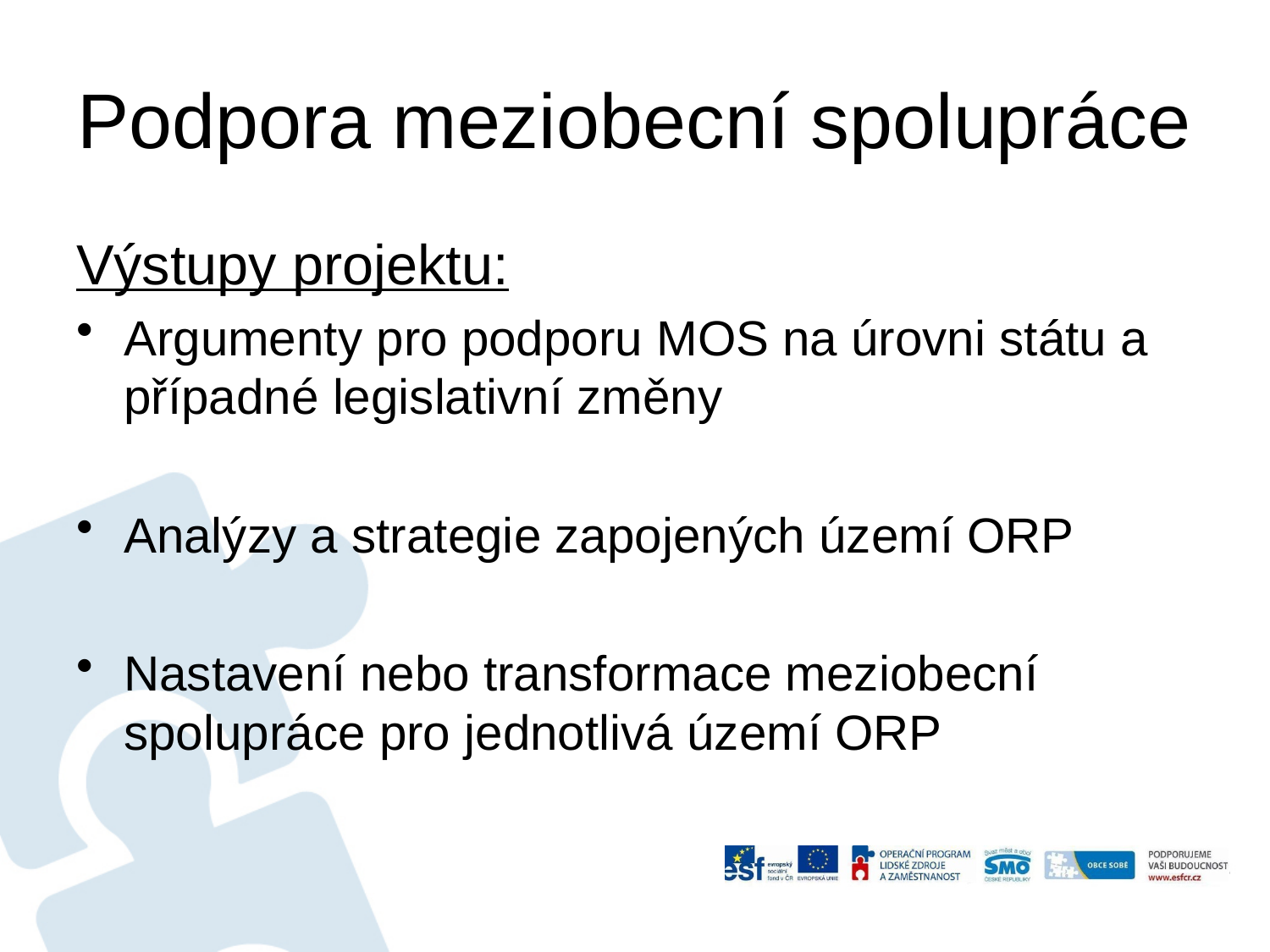

# Podpora meziobecní spolupráce
Výstupy projektu:
Argumenty pro podporu MOS na úrovni státu a případné legislativní změny

Analýzy a strategie zapojených území ORP

Nastavení nebo transformace meziobecní spolupráce pro jednotlivá území ORP